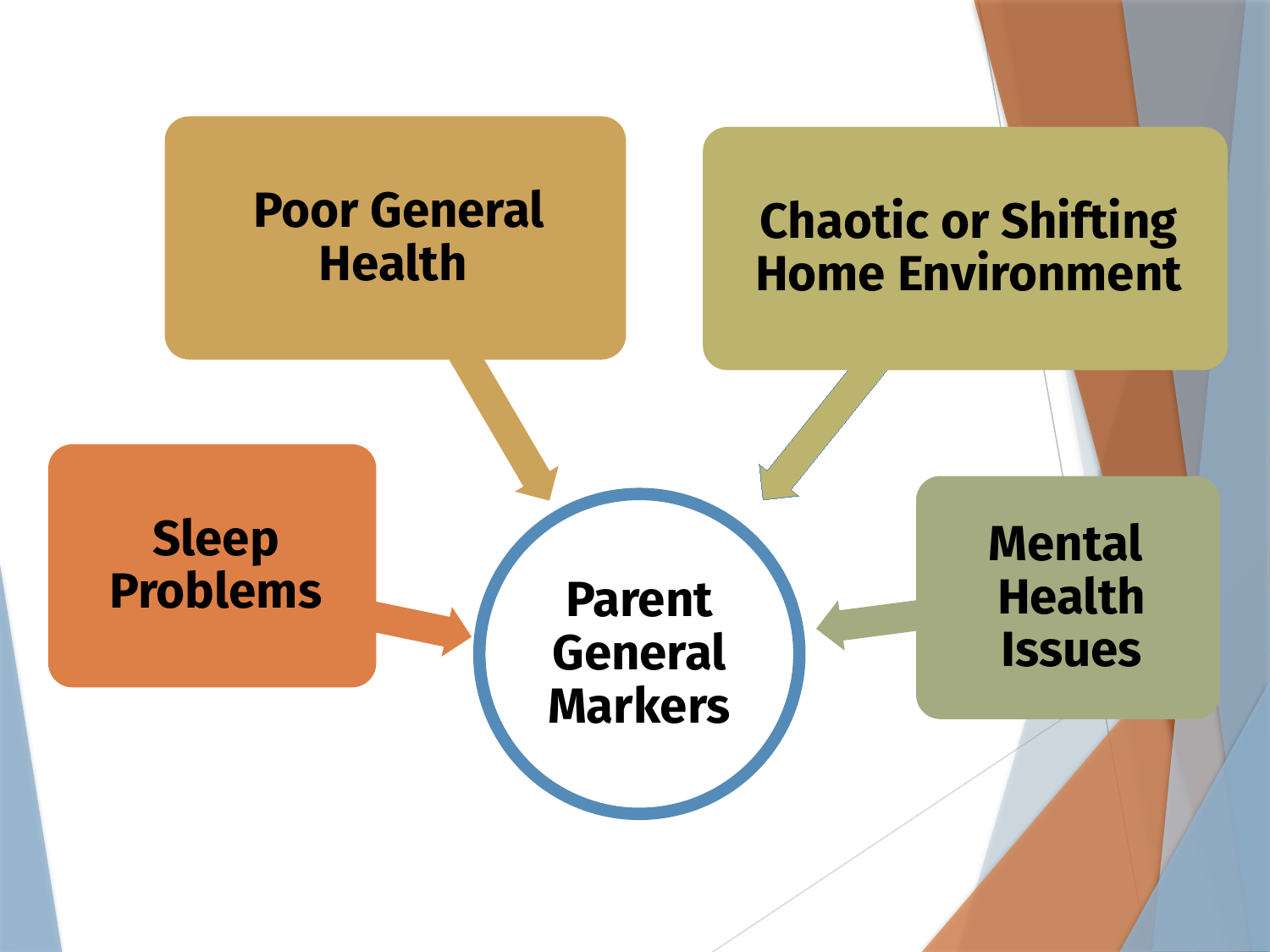

Parent General Markers
Sleep Problems
Poor General Health
Chaotic or Shifting Home Environment
Mental  Health Issues